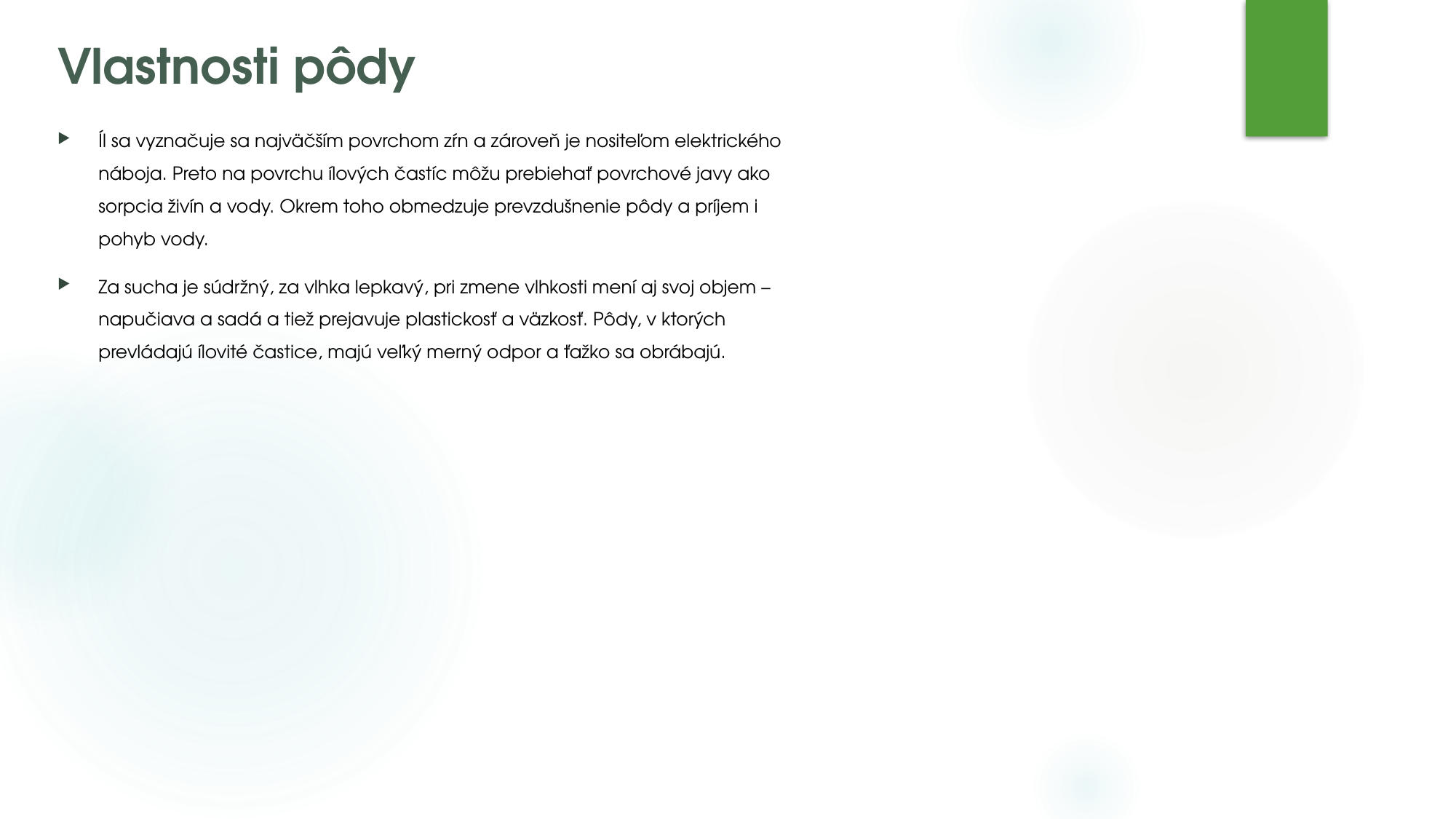

# Vlastnosti pôdy
Íl sa vyznačuje sa najväčším povrchom zŕn a zároveň je nositeľom elektrického náboja. Preto na povrchu ílových častíc môžu prebiehať povrchové javy ako sorpcia živín a vody. Okrem toho obmedzuje prevzdušnenie pôdy a príjem i pohyb vody.
Za sucha je súdržný, za vlhka lepkavý, pri zmene vlhkosti mení aj svoj objem – napučiava a sadá a tiež prejavuje plastickosť a väzkosť. Pôdy, v ktorých prevládajú ílovité častice, majú veľký merný odpor a ťažko sa obrábajú.